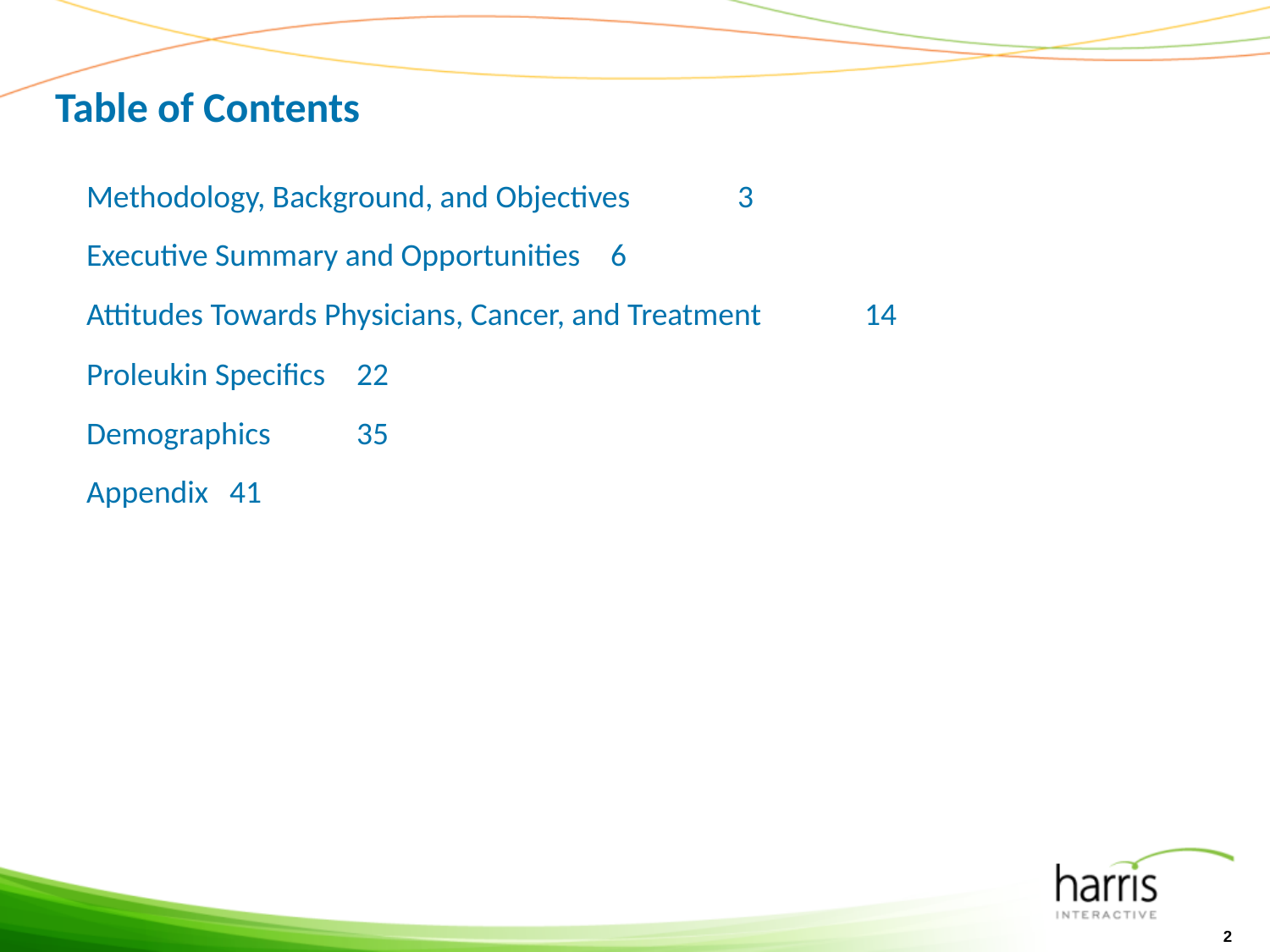

# Table of Contents
Methodology, Background, and Objectives	3
Executive Summary and Opportunities	6
Attitudes Towards Physicians, Cancer, and Treatment 	14
Proleukin Specifics	22
Demographics	35
Appendix	41

2